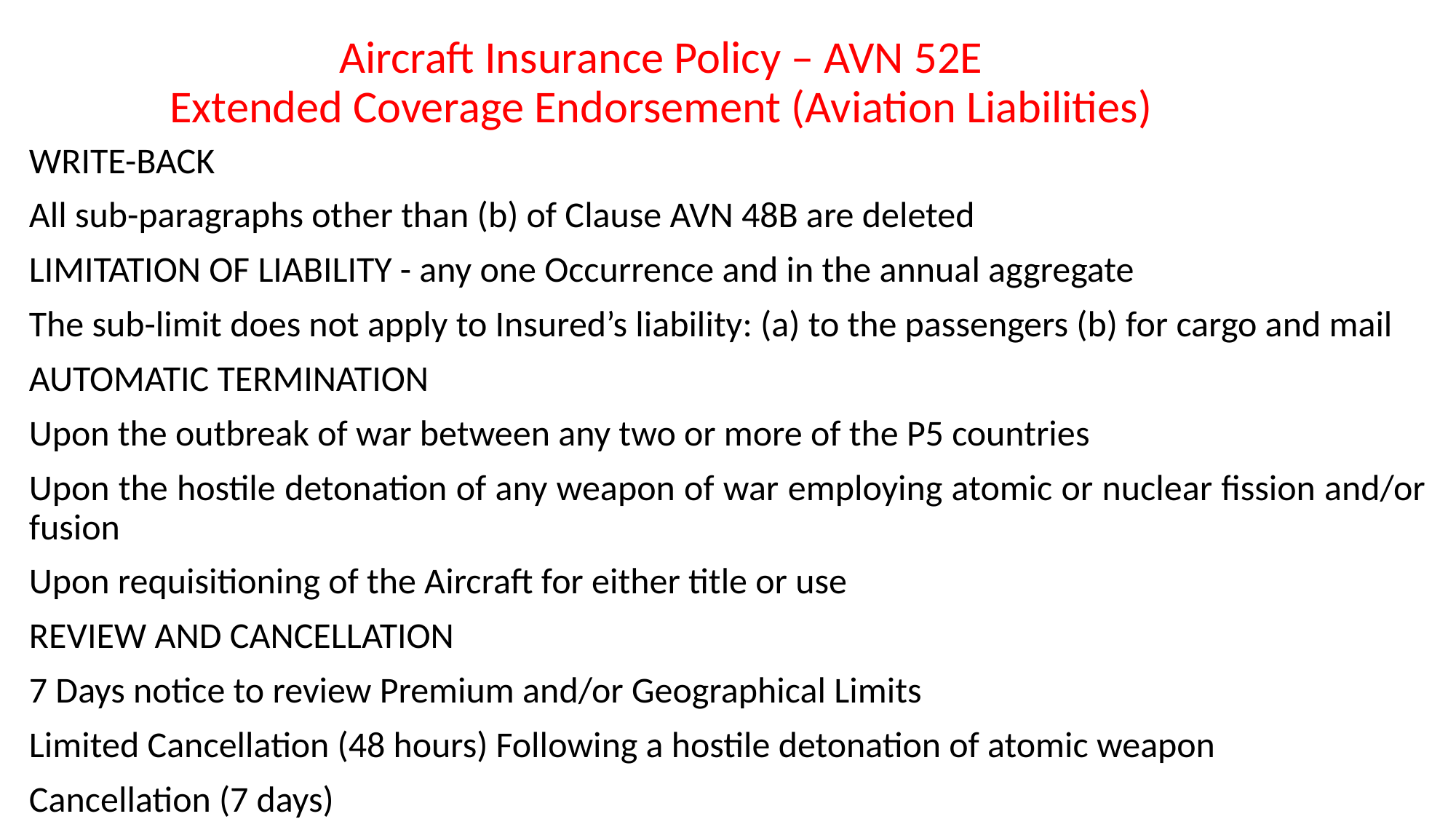

# Aircraft Insurance Policy – AVN 52E Extended Coverage Endorsement (Aviation Liabilities)
WRITE-BACK
All sub-paragraphs other than (b) of Clause AVN 48B are deleted
LIMITATION OF LIABILITY - any one Occurrence and in the annual aggregate
The sub-limit does not apply to Insured’s liability: (a) to the passengers (b) for cargo and mail
AUTOMATIC TERMINATION
Upon the outbreak of war between any two or more of the P5 countries
Upon the hostile detonation of any weapon of war employing atomic or nuclear fission and/or fusion
Upon requisitioning of the Aircraft for either title or use
REVIEW AND CANCELLATION
7 Days notice to review Premium and/or Geographical Limits
Limited Cancellation (48 hours) Following a hostile detonation of atomic weapon
Cancellation (7 days)